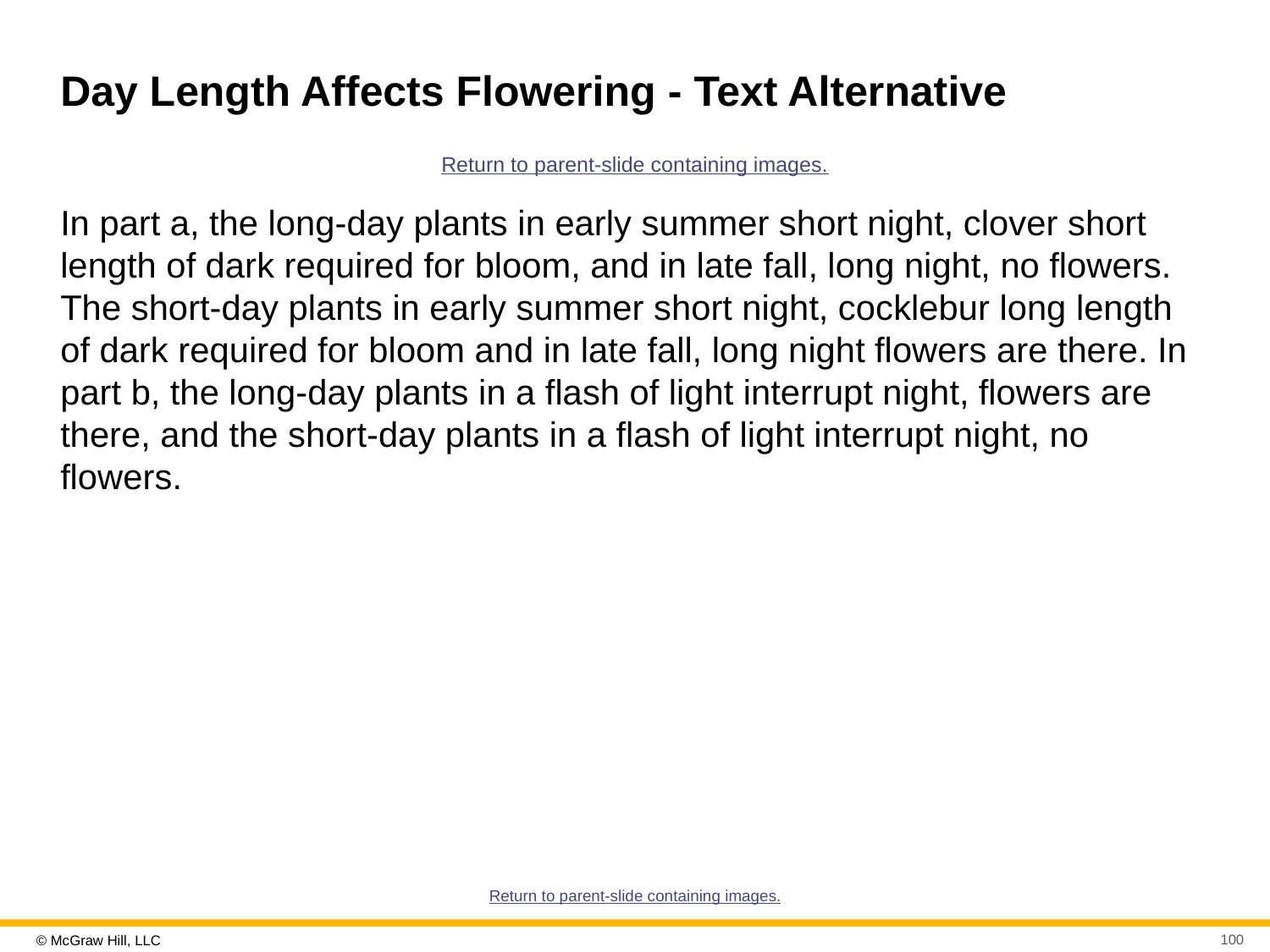

# Day Length Affects Flowering - Text Alternative
Return to parent-slide containing images.
In part a, the long-day plants in early summer short night, clover short length of dark required for bloom, and in late fall, long night, no flowers. The short-day plants in early summer short night, cocklebur long length of dark required for bloom and in late fall, long night flowers are there. In part b, the long-day plants in a flash of light interrupt night, flowers are there, and the short-day plants in a flash of light interrupt night, no flowers.
Return to parent-slide containing images.
100